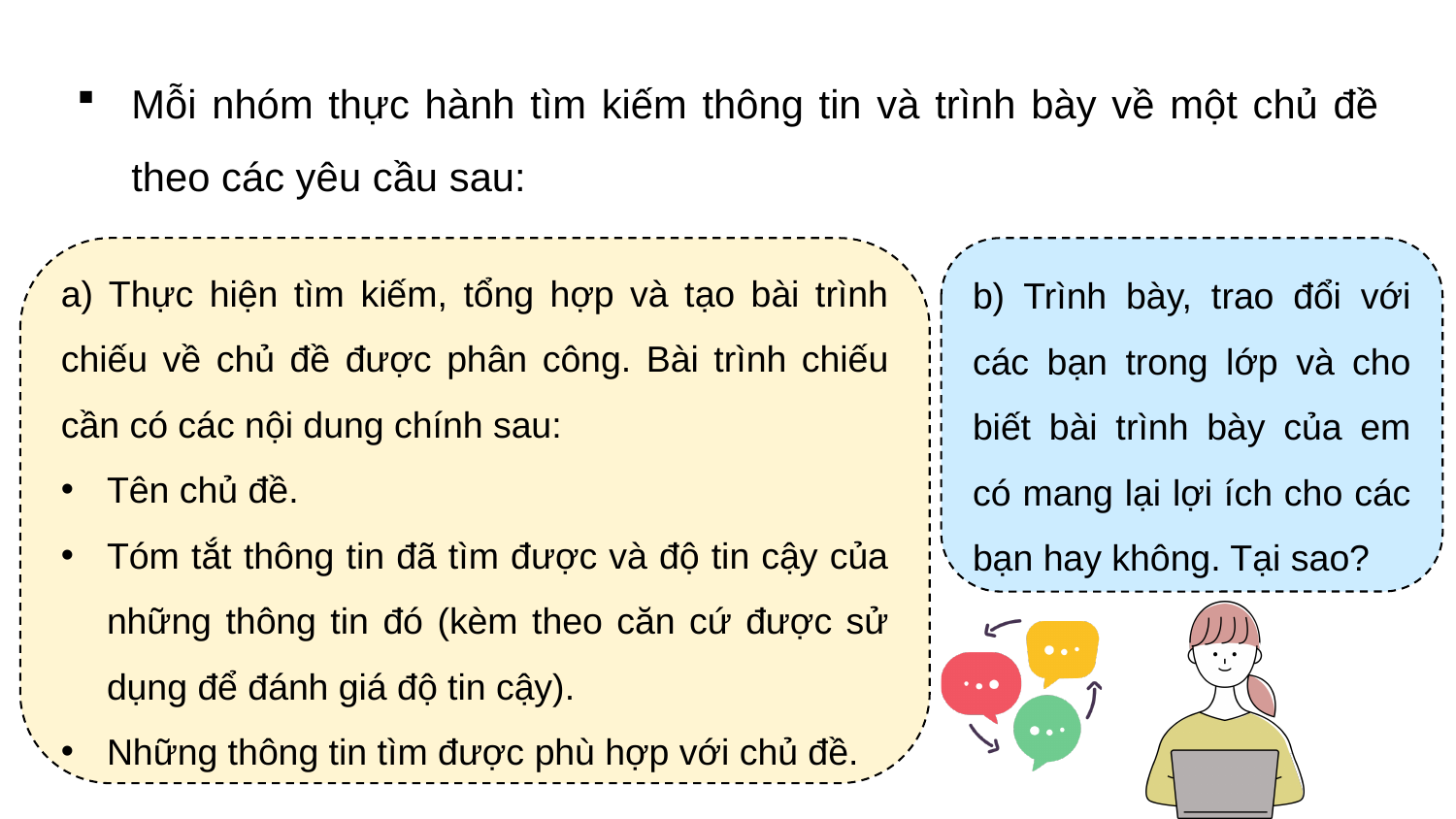

Mỗi nhóm thực hành tìm kiếm thông tin và trình bày về một chủ đề theo các yêu cầu sau:
a) Thực hiện tìm kiếm, tổng hợp và tạo bài trình chiếu về chủ đề được phân công. Bài trình chiếu cần có các nội dung chính sau:
Tên chủ đề.
Tóm tắt thông tin đã tìm được và độ tin cậy của những thông tin đó (kèm theo căn cứ được sử dụng để đánh giá độ tin cậy).
Những thông tin tìm được phù hợp với chủ đề.
b) Trình bày, trao đổi với các bạn trong lớp và cho biết bài trình bày của em có mang lại lợi ích cho các bạn hay không. Tại sao?